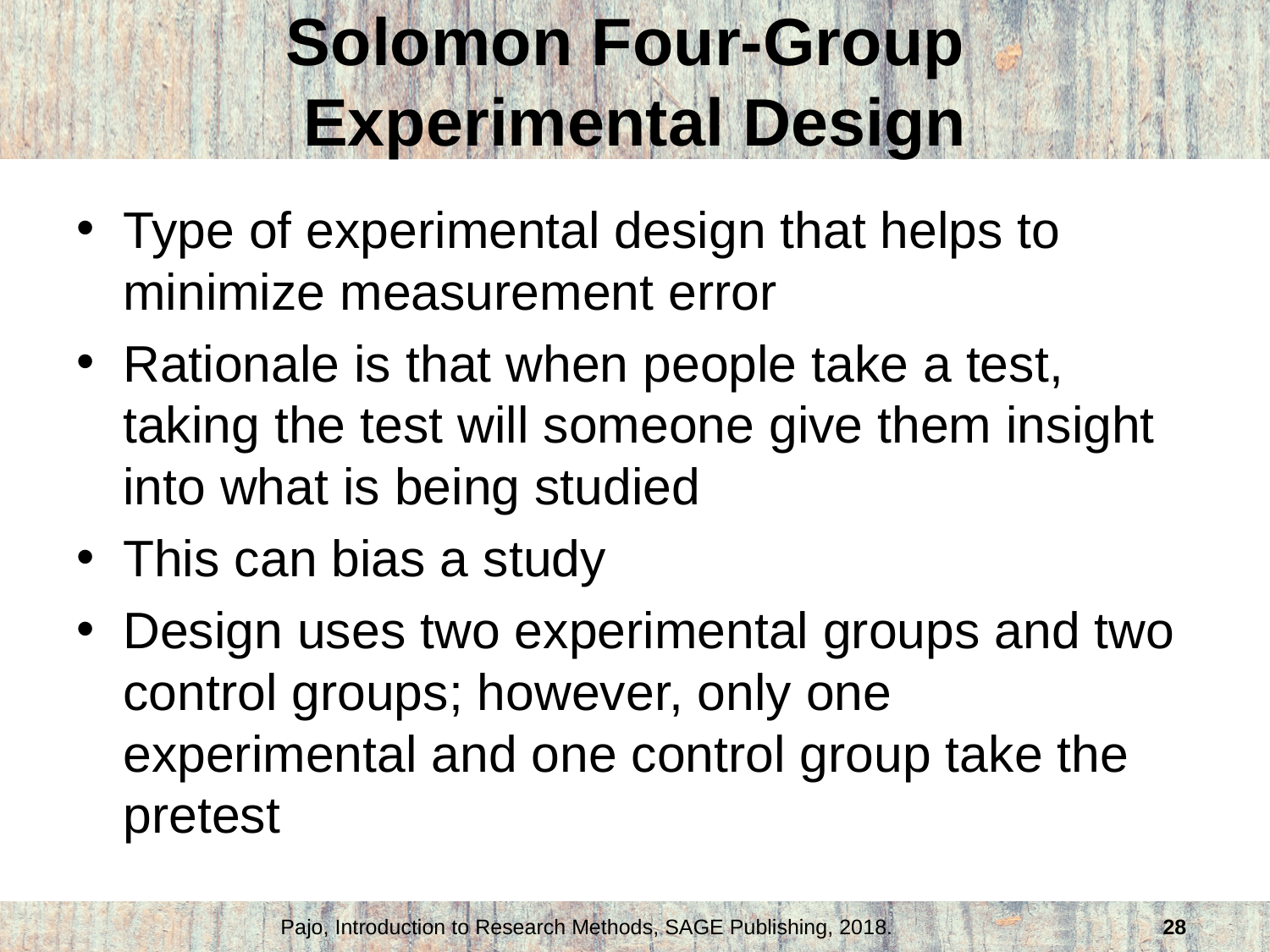

# Solomon Four-Group Experimental Design
Type of experimental design that helps to minimize measurement error
Rationale is that when people take a test, taking the test will someone give them insight into what is being studied
This can bias a study
Design uses two experimental groups and two control groups; however, only one experimental and one control group take the pretest

Pajo, Introduction to Research Methods, SAGE Publishing, 2018.
28